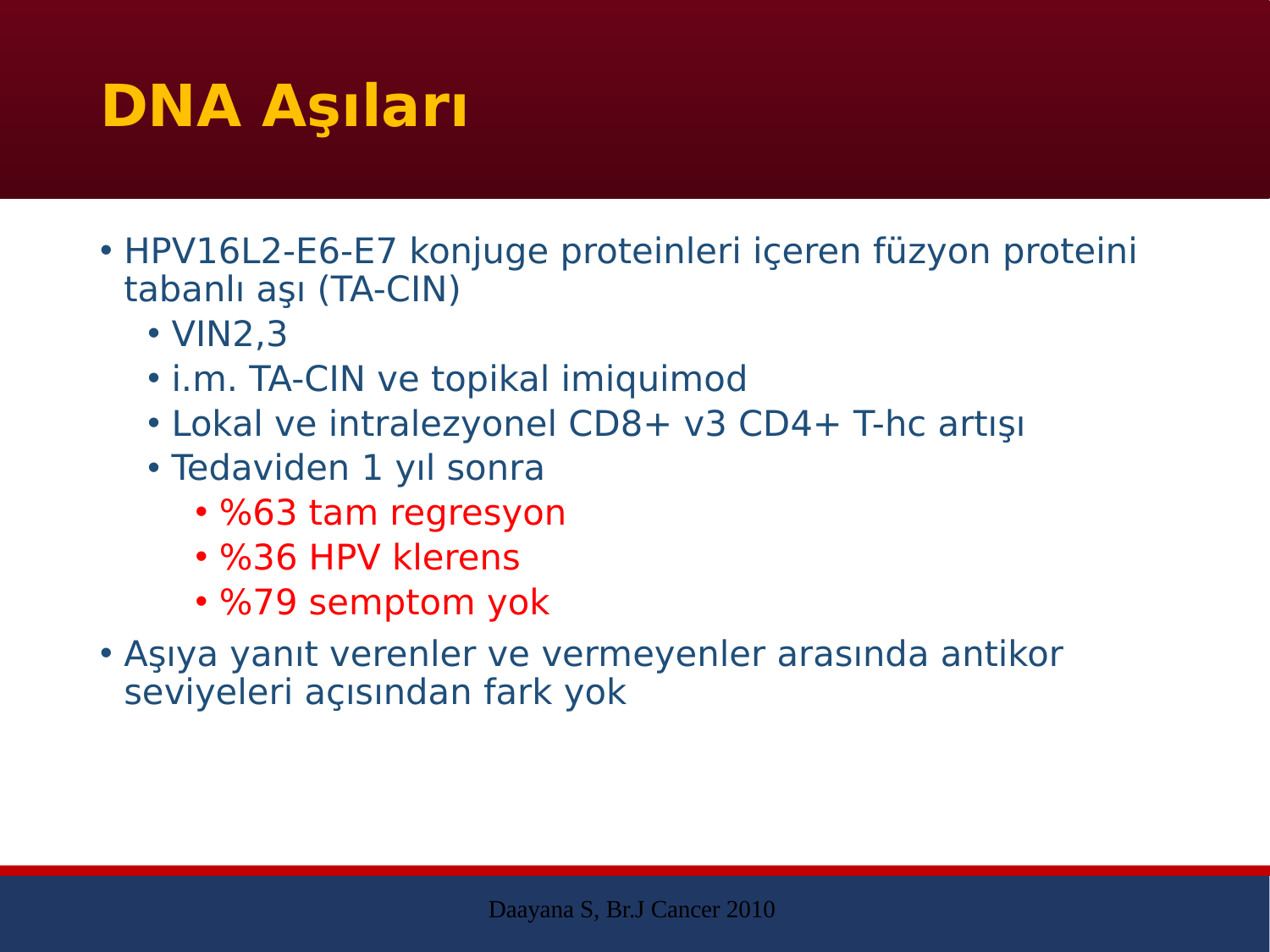

# DNA Aşıları
HPV16L2-E6-E7 konjuge proteinleri içeren füzyon proteini tabanlı aşı (TA-CIN)
VIN2,3
i.m. TA-CIN ve topikal imiquimod
Lokal ve intralezyonel CD8+ v3 CD4+ T-hc artışı
Tedaviden 1 yıl sonra
%63 tam regresyon
%36 HPV klerens
%79 semptom yok
Aşıya yanıt verenler ve vermeyenler arasında antikor seviyeleri açısından fark yok
Daayana S, Br.J Cancer 2010